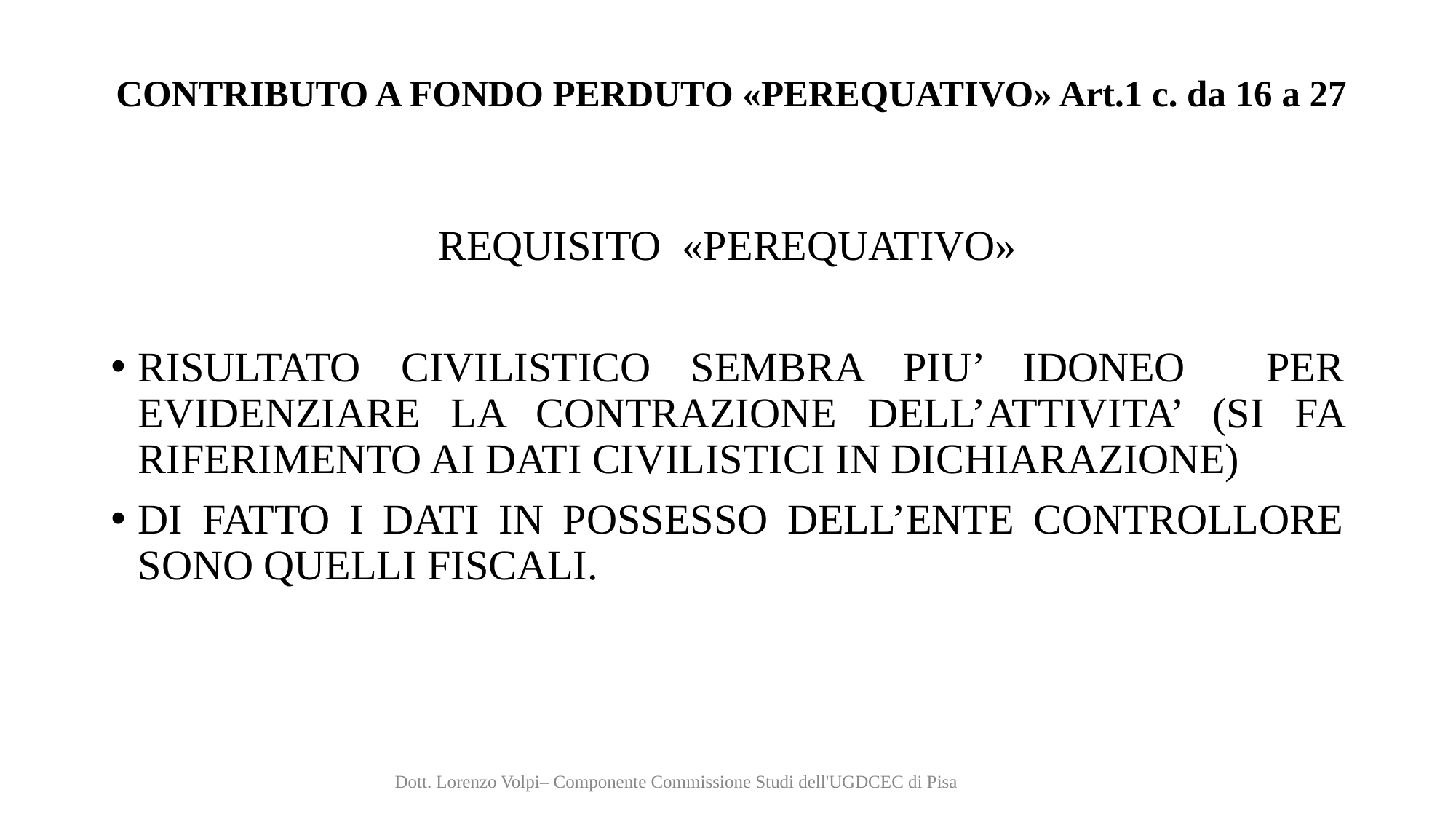

CONTRIBUTO A FONDO PERDUTO «PEREQUATIVO» Art.1 c. da 16 a 27

REQUISITO  «PEREQUATIVO»

RISULTATO CIVILISTICO SEMBRA PIU’ IDONEO  PER EVIDENZIARE LA CONTRAZIONE DELL’ATTIVITA’ (SI FA RIFERIMENTO AI DATI CIVILISTICI IN DICHIARAZIONE)
DI FATTO I DATI IN POSSESSO DELL’ENTE CONTROLLORE SONO QUELLI FISCALI.
Dott. Lorenzo Volpi– Componente Commissione Studi dell'UGDCEC di Pisa